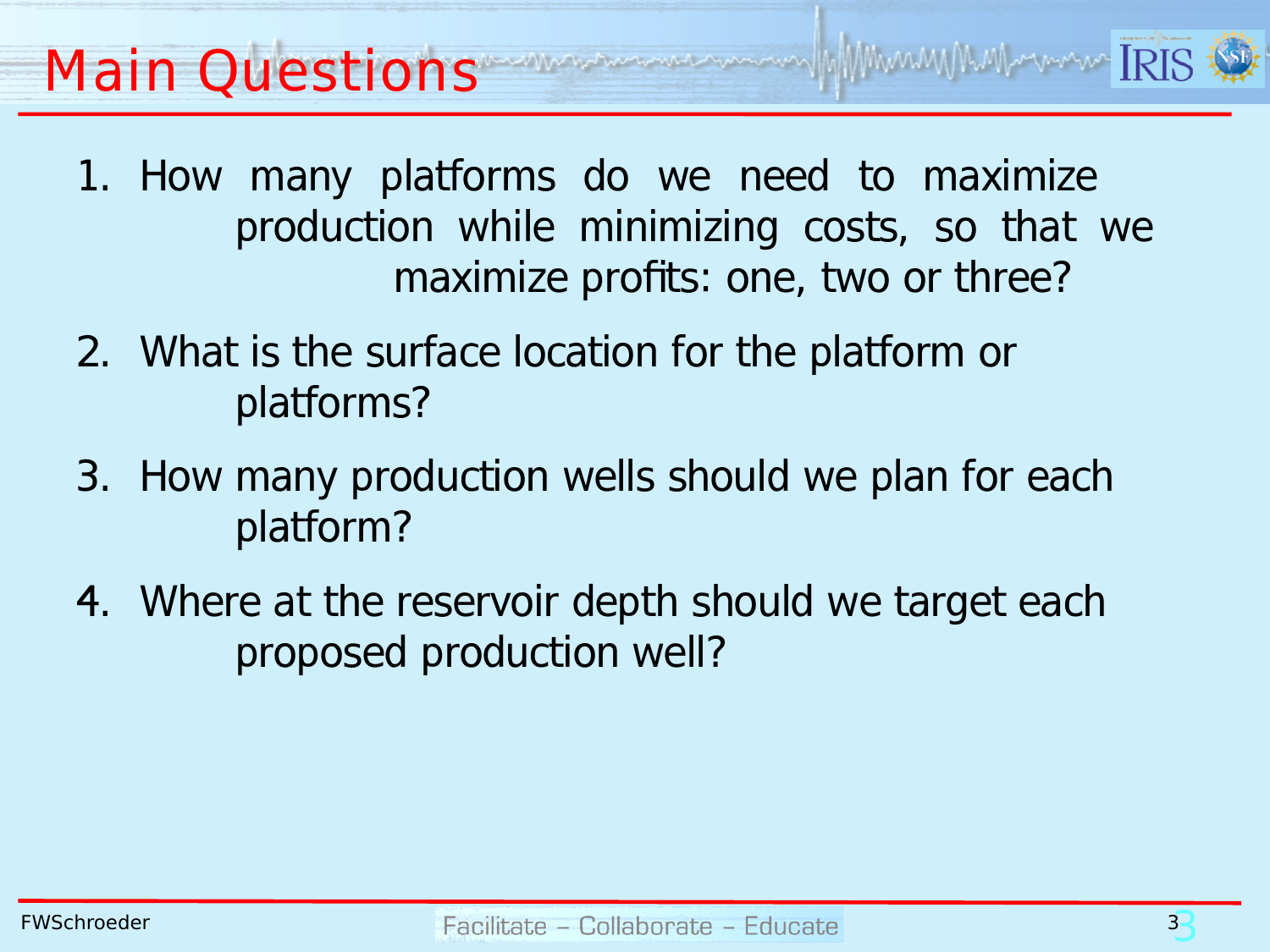

# Main Questions
How many platforms do we need to maximize   	production while minimizing costs, so that we 	 	 	maximize profits: one, two or three?
What is the surface location for the platform or 	platforms?
How many production wells should we plan for each 	platform?
Where at the reservoir depth should we target each 	proposed production well?

3